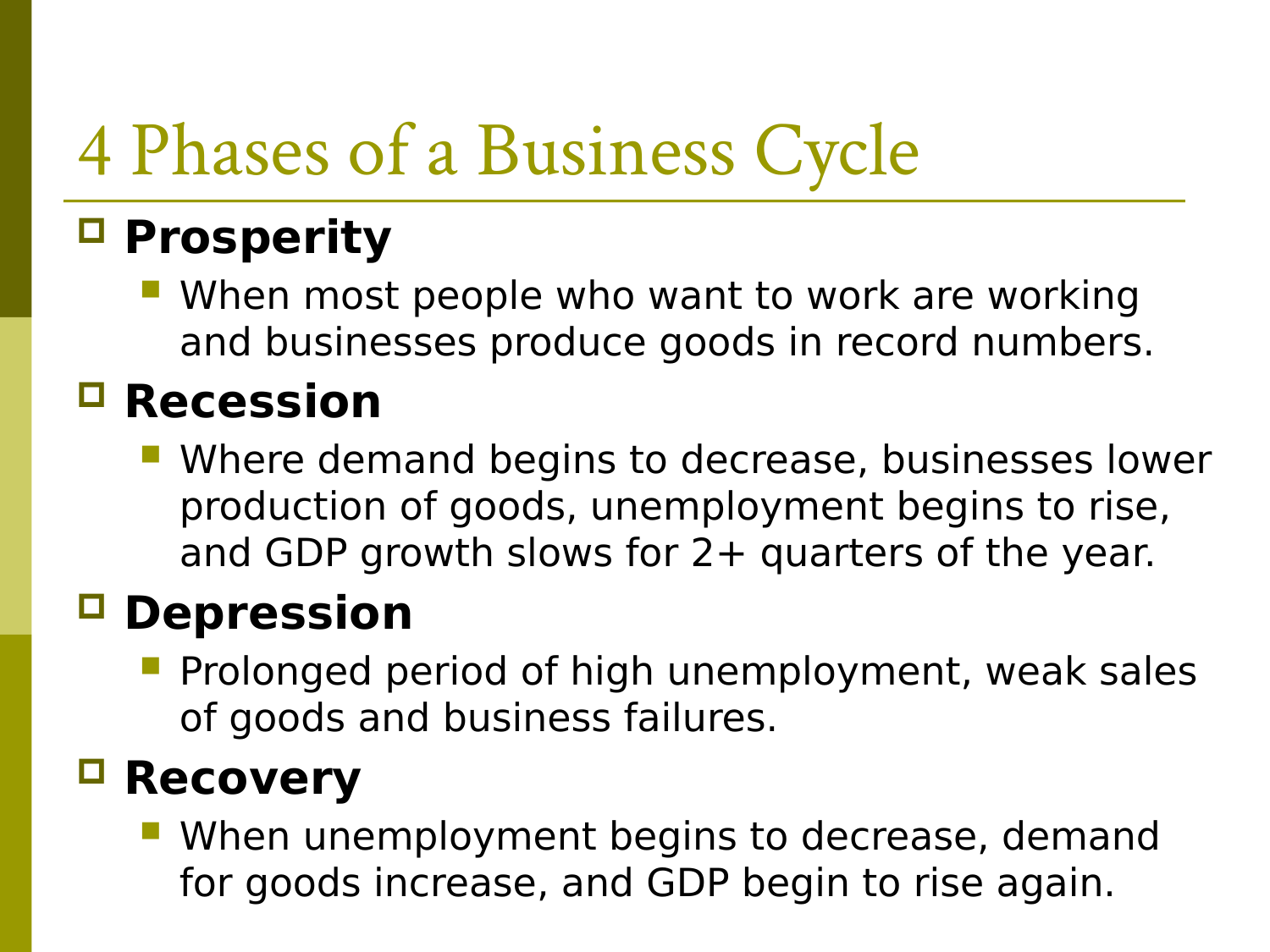

# 4 Phases of a Business Cycle
Prosperity
When most people who want to work are working and businesses produce goods in record numbers.
Recession
Where demand begins to decrease, businesses lower production of goods, unemployment begins to rise, and GDP growth slows for 2+ quarters of the year.
Depression
Prolonged period of high unemployment, weak sales of goods and business failures.
Recovery
When unemployment begins to decrease, demand for goods increase, and GDP begin to rise again.